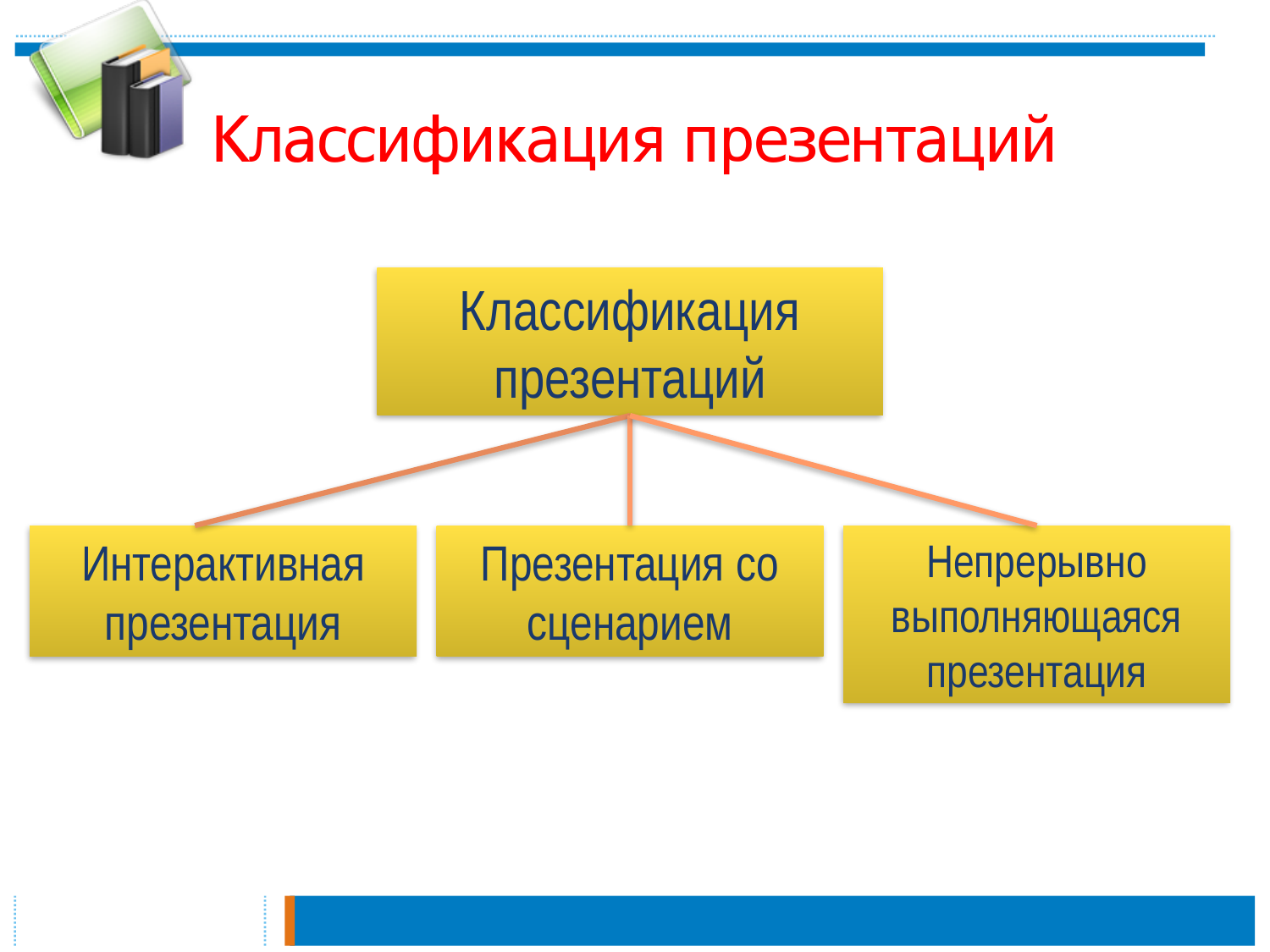

# Классификация презентаций
Классификация презентаций
Интерактивная
презентация
Презентация со сценарием
Непрерывно выполняющаяся презентация